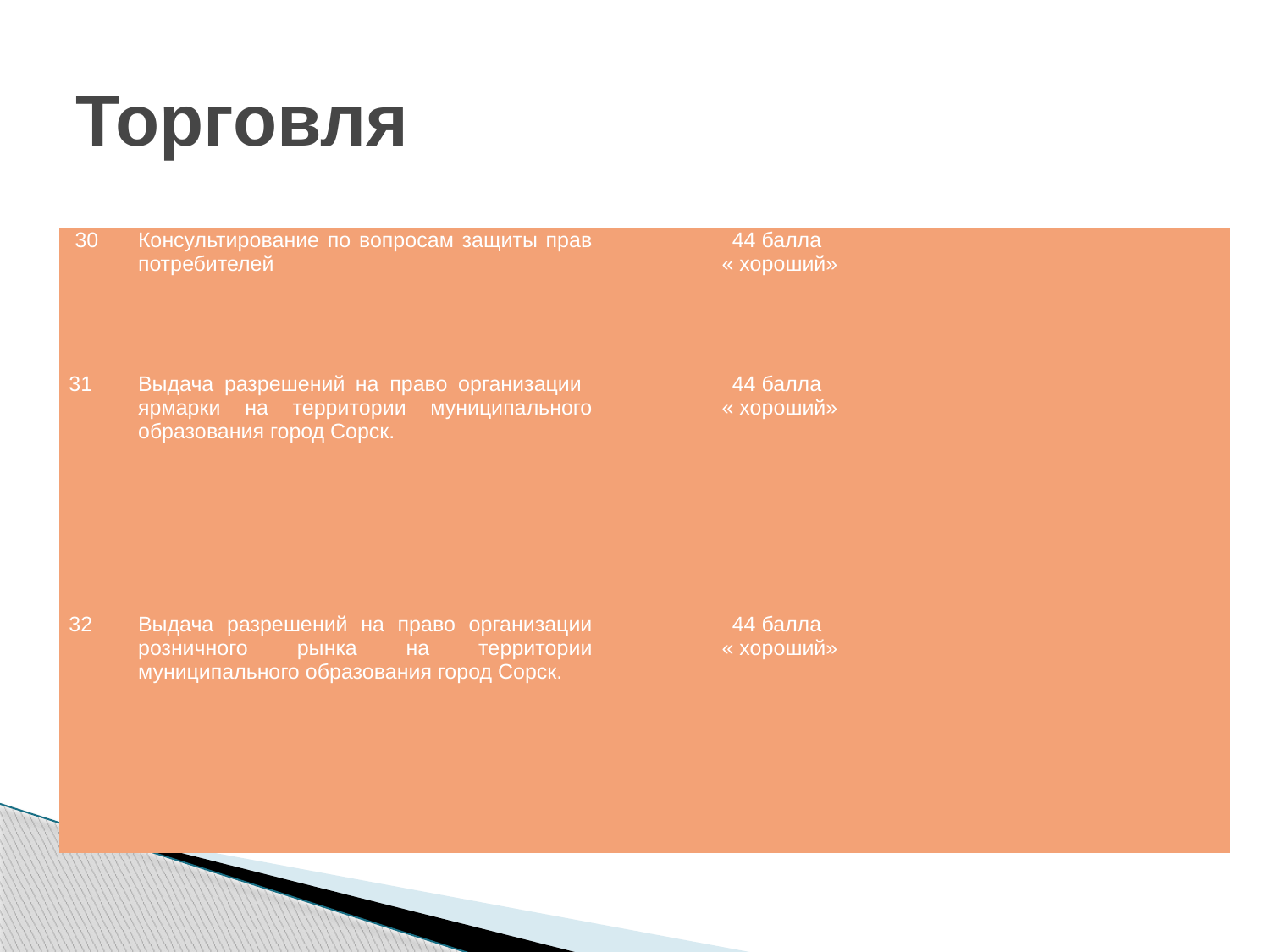

# Торговля
| 30 | Консультирование по вопросам защиты прав потребителей | 44 балла « хороший» |  |
| --- | --- | --- | --- |
| 31 | Выдача разрешений на право организации ярмарки на территории муниципального образования город Сорск. | 44 балла « хороший» |  |
| 32 | Выдача разрешений на право организации розничного рынка на территории муниципального образования город Сорск. | 44 балла « хороший» |  |